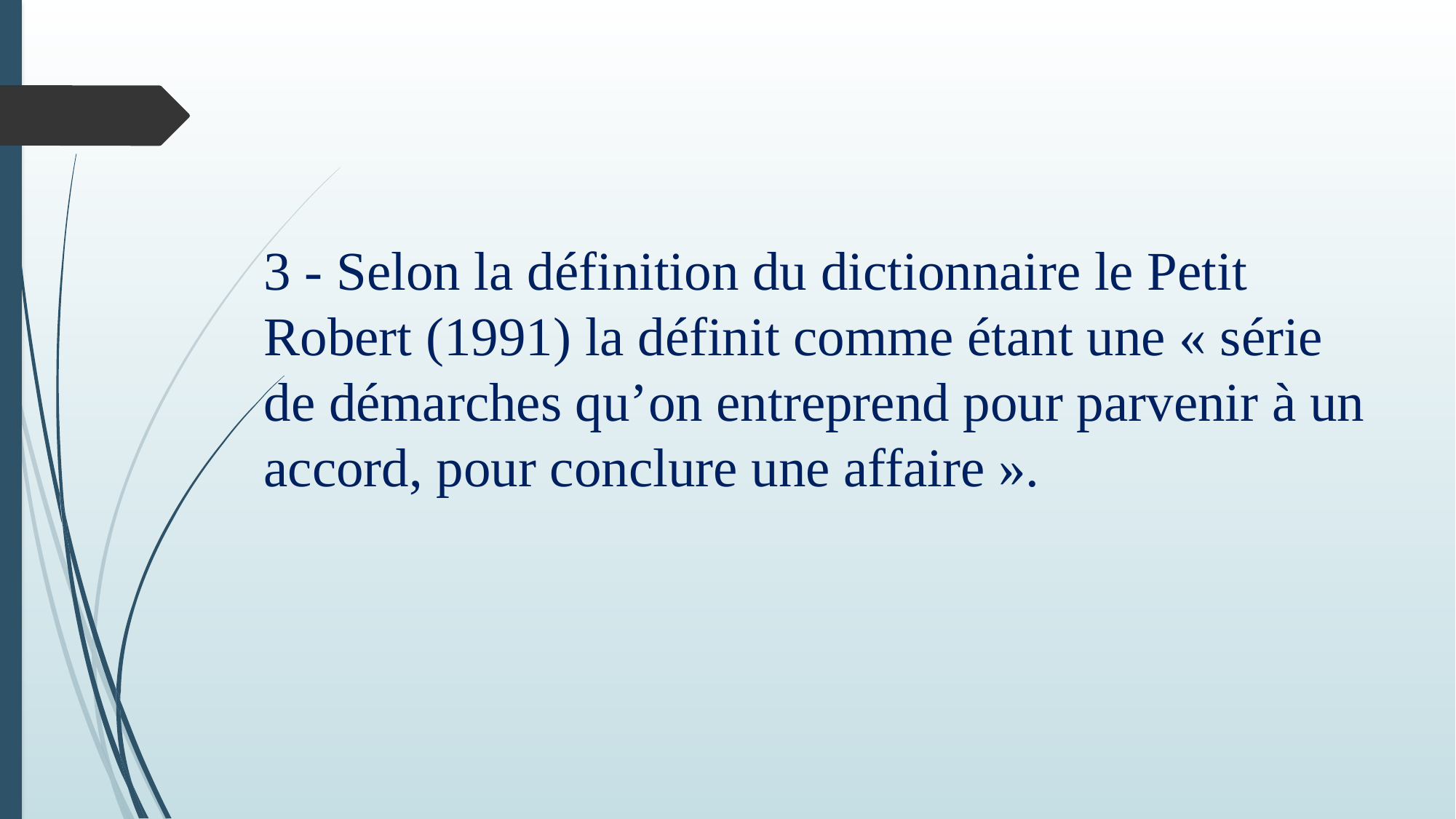

3 - Selon la définition du dictionnaire le Petit Robert (1991) la définit comme étant une « série de démarches qu’on entreprend pour parvenir à un accord, pour conclure une affaire ».